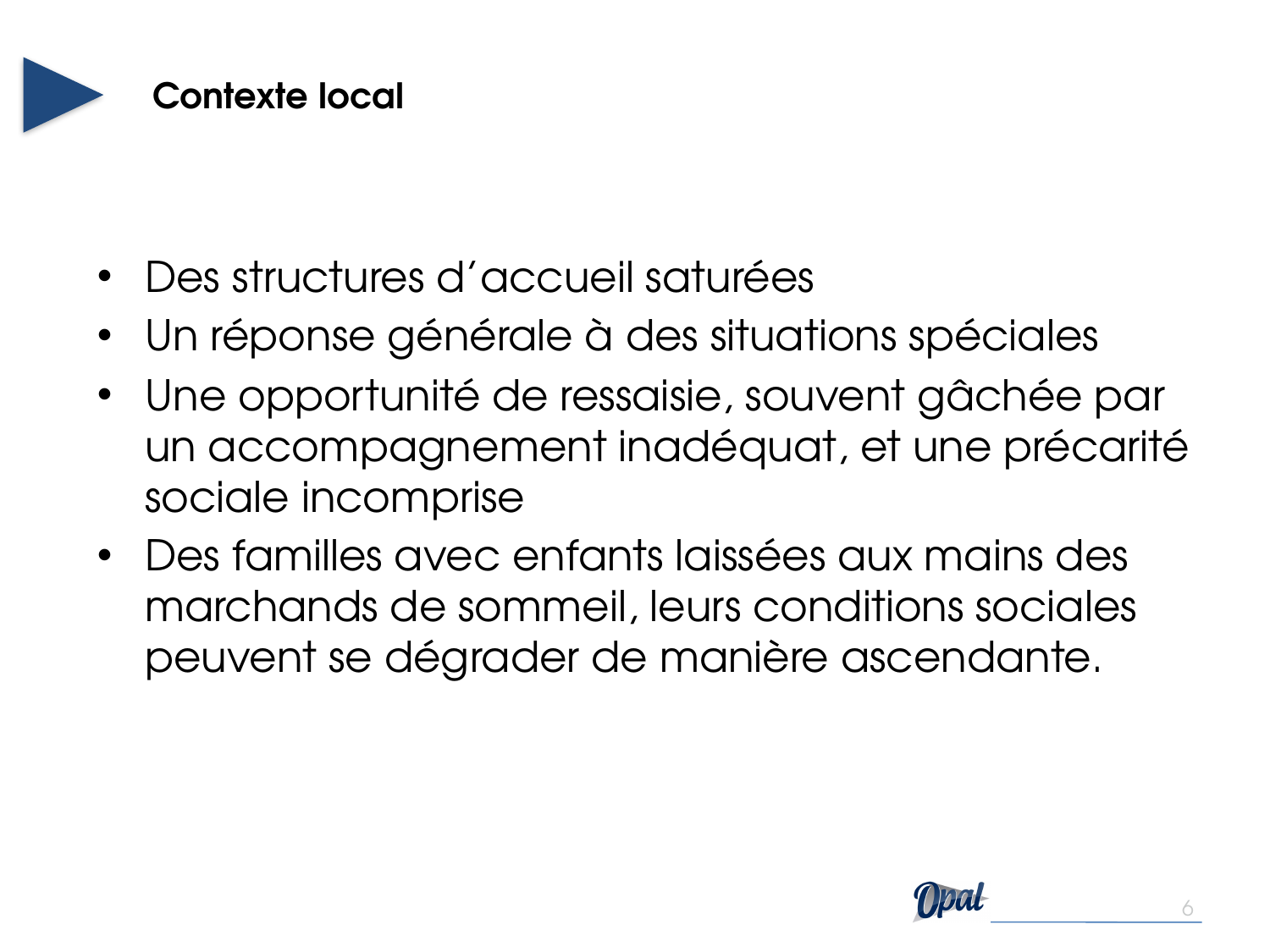

# Contexte local

Des structures d’accueil saturées
Un réponse générale à des situations spéciales
Une opportunité de ressaisie, souvent gâchée par un accompagnement inadéquat, et une précarité sociale incomprise
Des familles avec enfants laissées aux mains des marchands de sommeil, leurs conditions sociales peuvent se dégrader de manière ascendante.

6